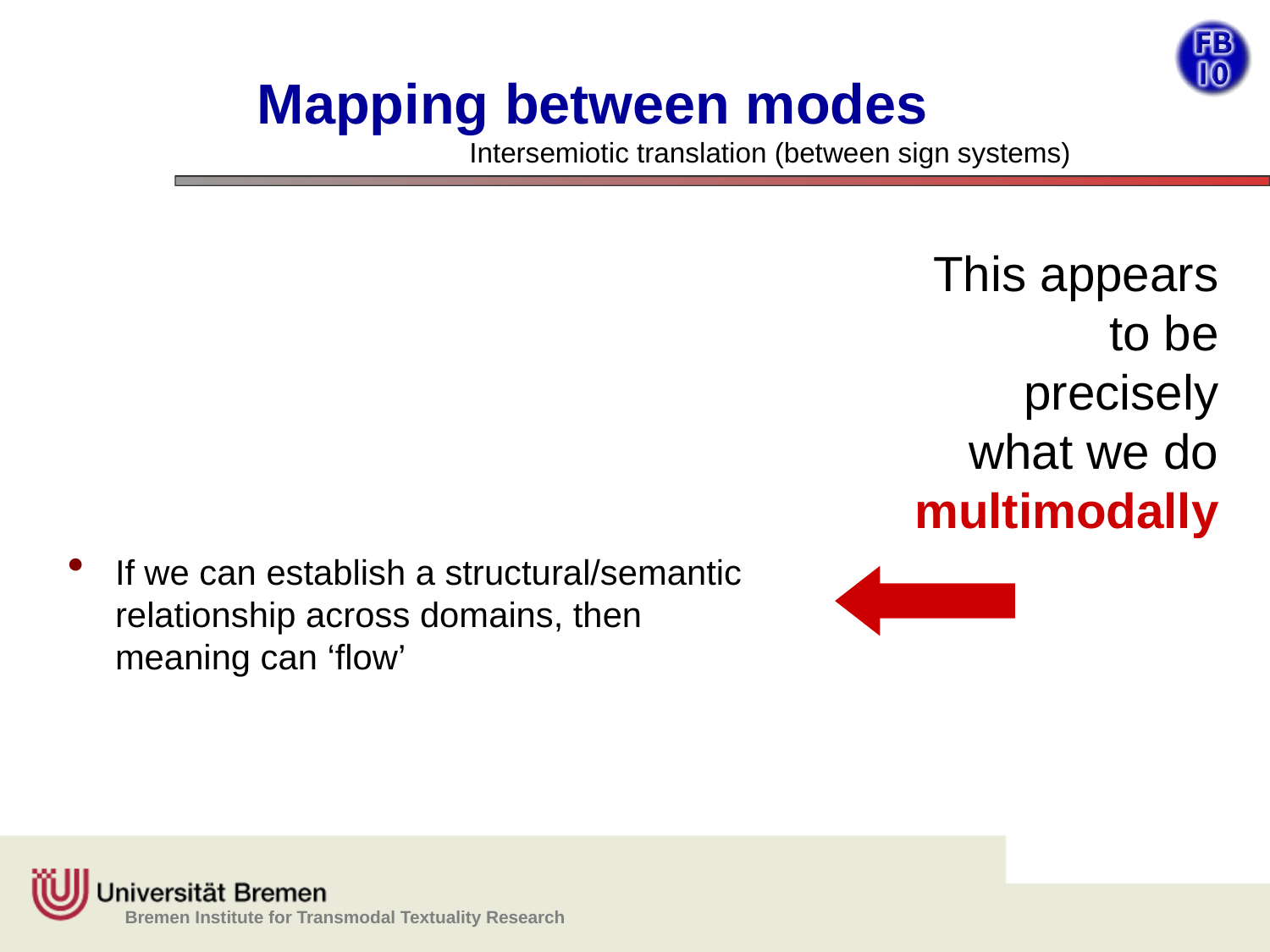

# Mapping between modes
Intersemiotic translation (between sign systems)
This appears to be precisely what we do multimodally

Defining formal relations between different domains allows meanings made in one domain to put in correspondence with meanings made in another.

If we can establish a structural/semantic relationship across domains, then meaning can ‘flow’